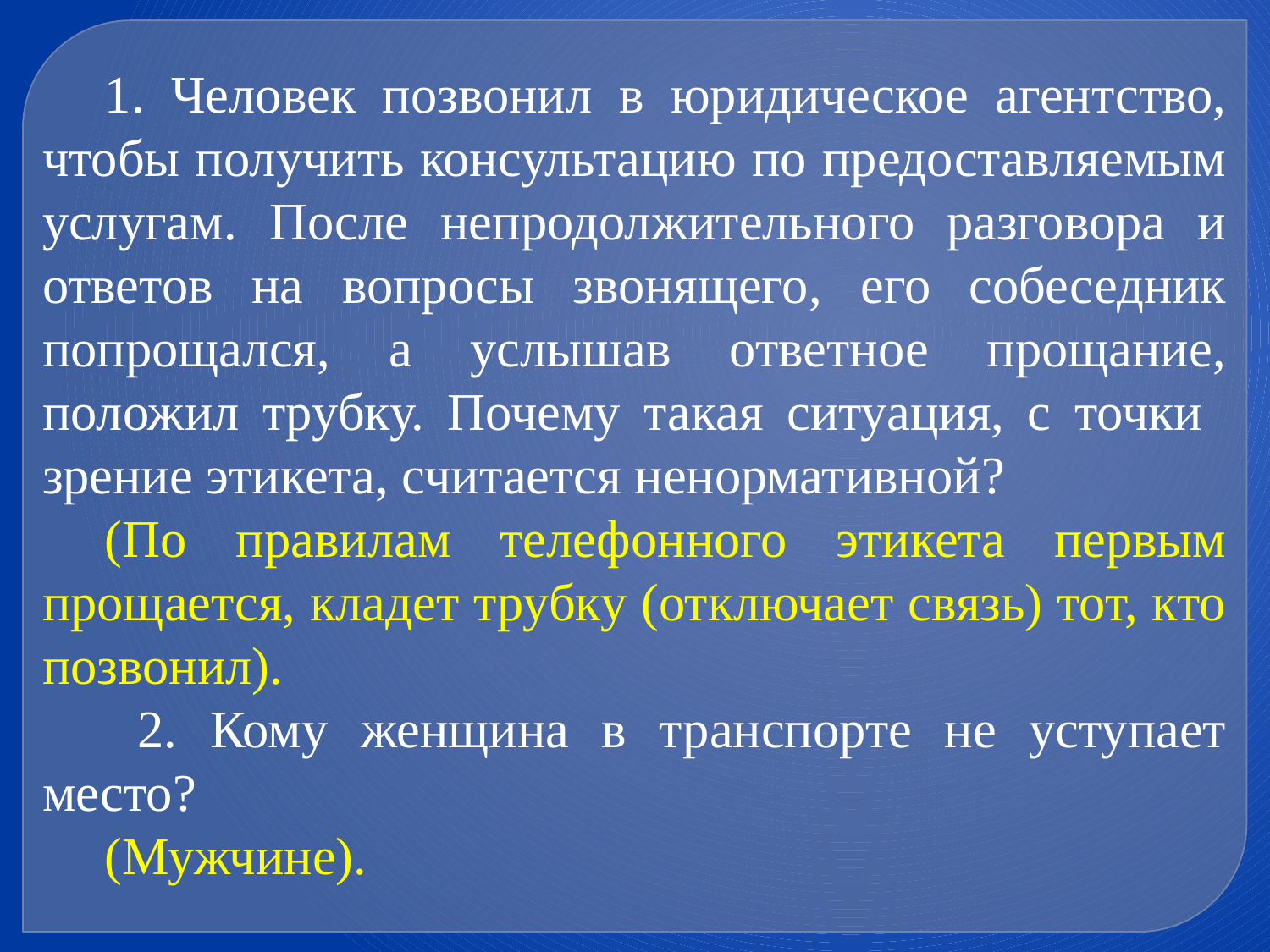

1. Человек позвонил в юридическое агентство, чтобы получить консультацию по предоставляемым услугам. После непродолжительного разговора и ответов на вопросы звонящего, его собеседник попрощался, а услышав ответное прощание, положил трубку. Почему такая ситуация, с точки  зрение этикета, считается ненормативной?
(По правилам телефонного этикета первым прощается, кладет трубку (отключает связь) тот, кто позвонил).
 2. Кому женщина в транспорте не уступает место?
(Мужчине).